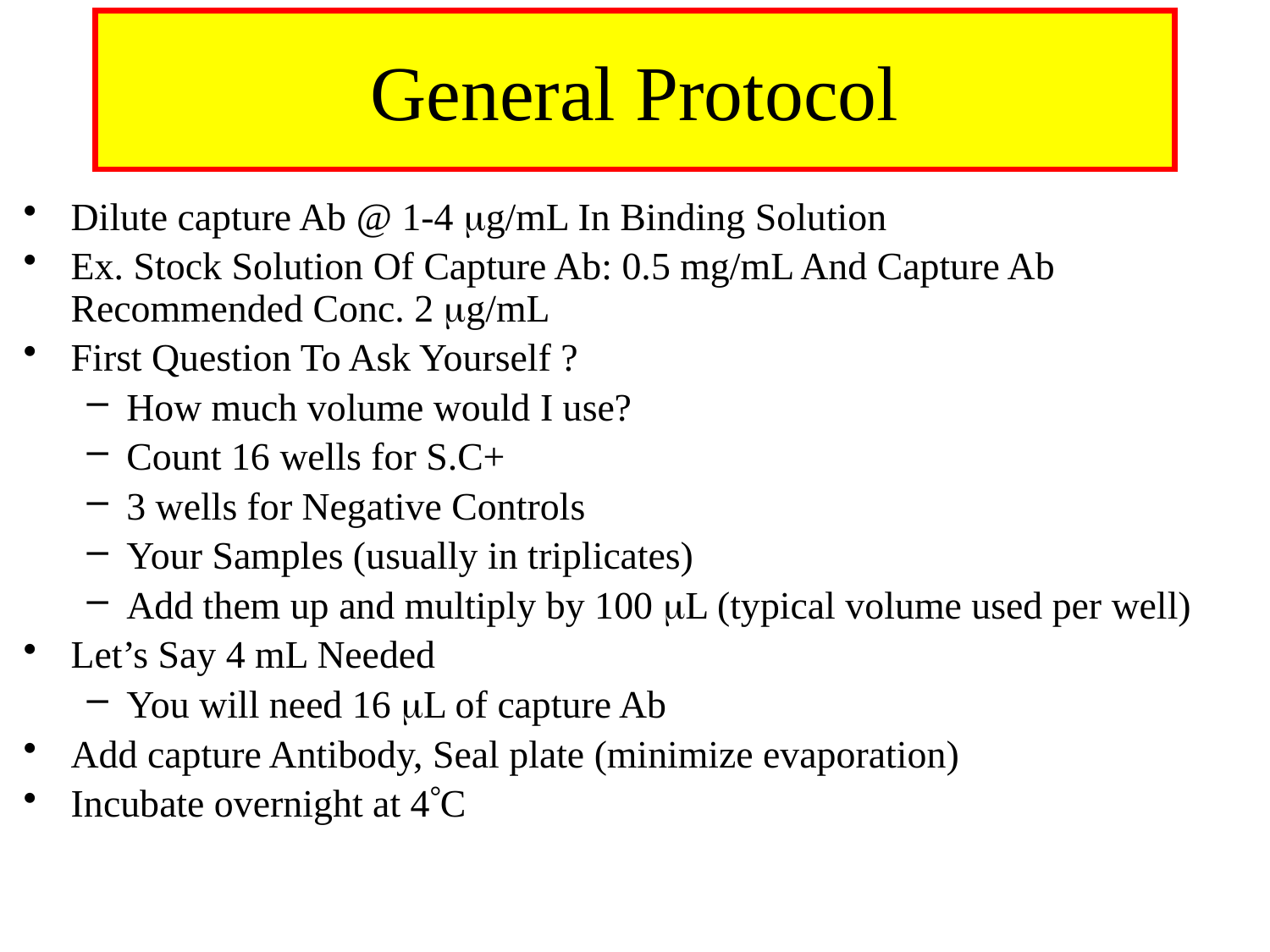

# General Protocol
Dilute capture Ab @ 1-4 μg/mL In Binding Solution
Ex. Stock Solution Of Capture Ab: 0.5 mg/mL And Capture Ab Recommended Conc. 2 μg/mL
First Question To Ask Yourself ?
How much volume would I use?
Count 16 wells for S.C+
3 wells for Negative Controls
Your Samples (usually in triplicates)
Add them up and multiply by 100 μL (typical volume used per well)
Let’s Say 4 mL Needed
You will need 16 μL of capture Ab
Add capture Antibody, Seal plate (minimize evaporation)
Incubate overnight at 4°C